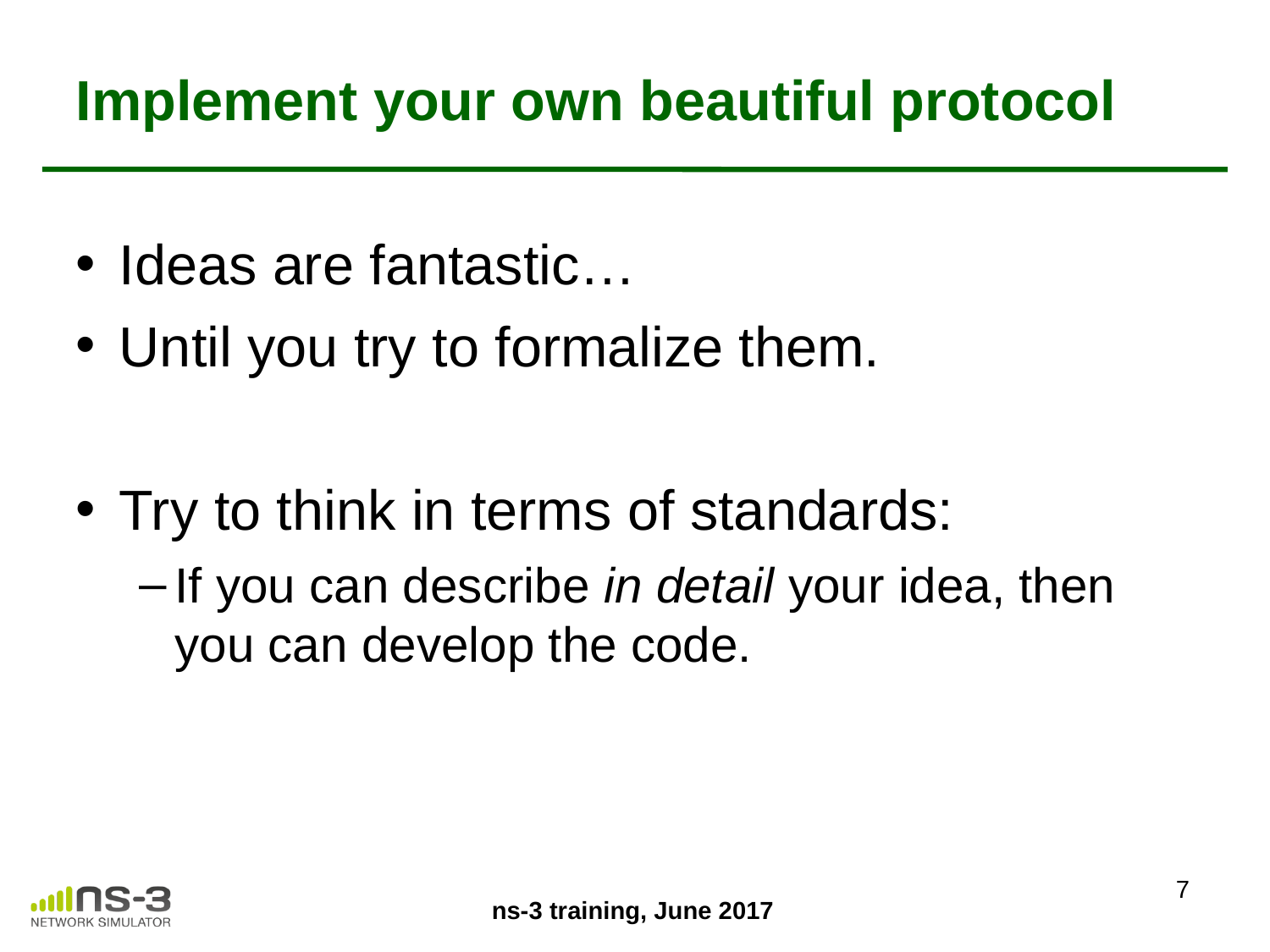

# Implement your own beautiful protocol
Ideas are fantastic…
Until you try to formalize them.

Try to think in terms of standards:
If you can describe in detail your idea, then you can develop the code.
7
ns-3 training, June 2017